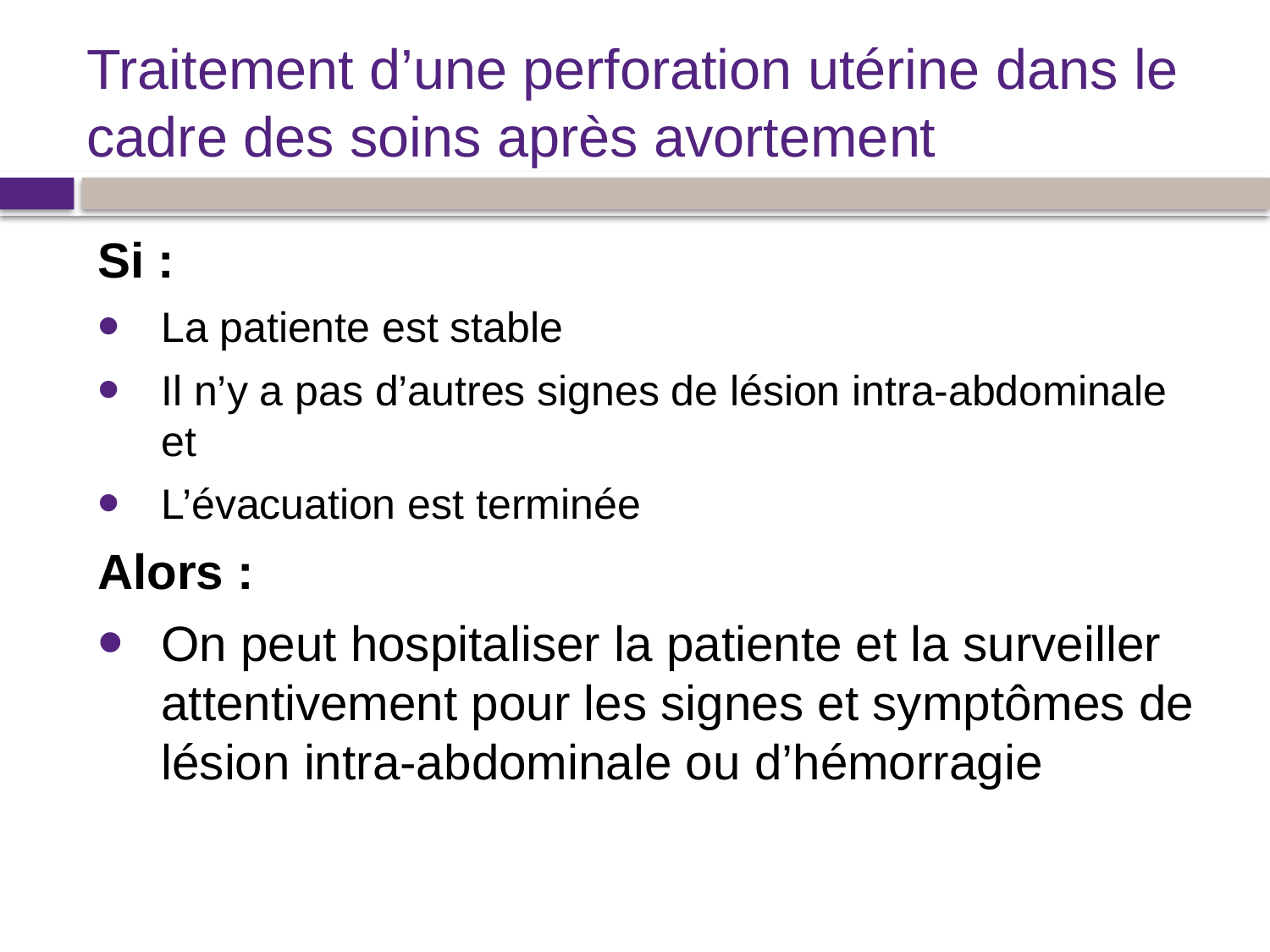

# Traitement d’une perforation utérine dans le cadre des soins après avortement
Si :
La patiente est stable
Il n’y a pas d’autres signes de lésion intra-abdominale et
L’évacuation est terminée
Alors :
On peut hospitaliser la patiente et la surveiller attentivement pour les signes et symptômes de lésion intra-abdominale ou d’hémorragie